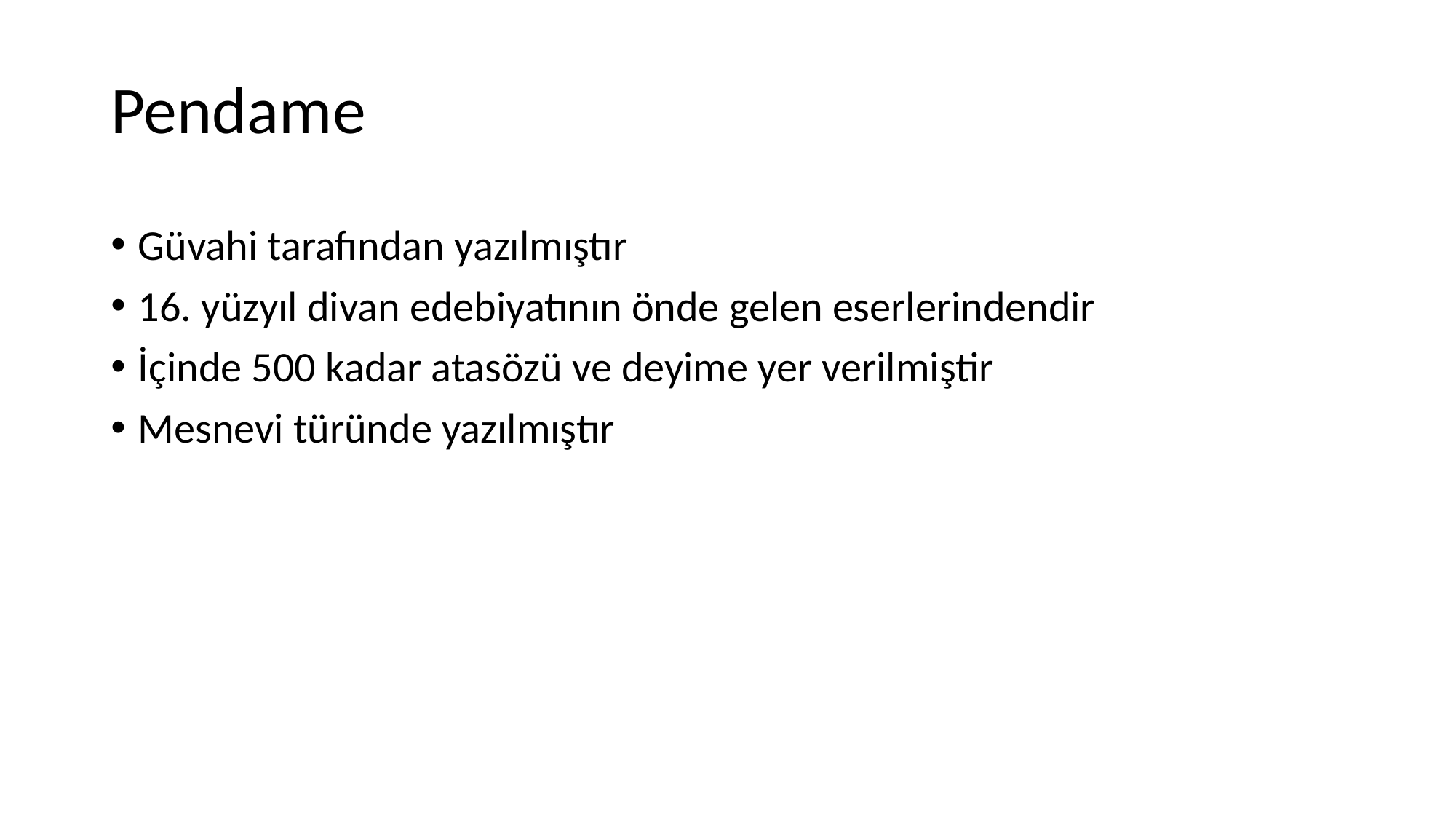

# Pendame
Güvahi tarafından yazılmıştır
16. yüzyıl divan edebiyatının önde gelen eserlerindendir
İçinde 500 kadar atasözü ve deyime yer verilmiştir
Mesnevi türünde yazılmıştır